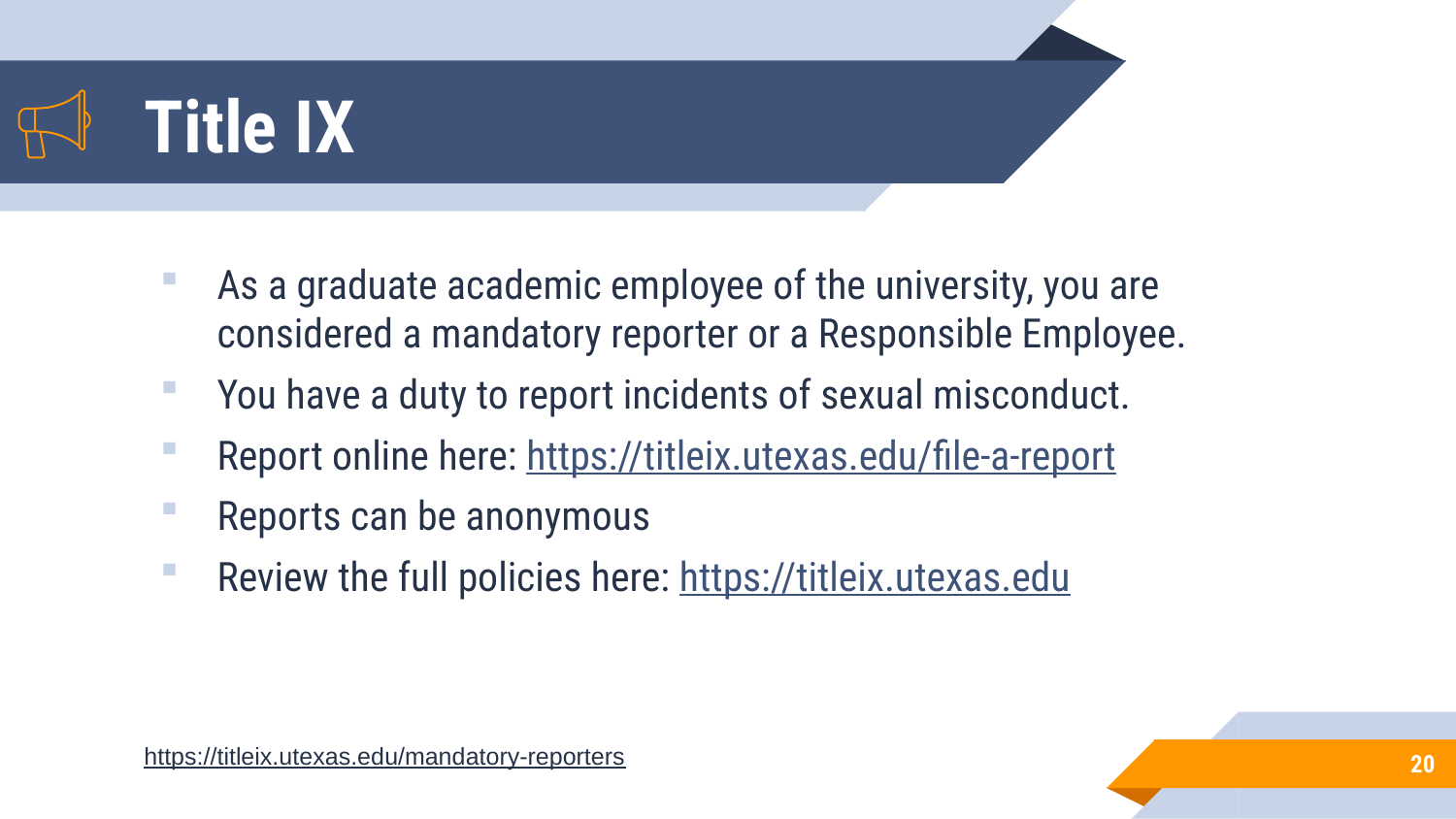

# Title IX

As a graduate academic employee of the university, you are considered a mandatory reporter or a Responsible Employee.
You have a duty to report incidents of sexual misconduct.
Report online here: https://titleix.utexas.edu/file-a-report
Reports can be anonymous
Review the full policies here: https://titleix.utexas.edu

https://titleix.utexas.edu/mandatory-reporters
20